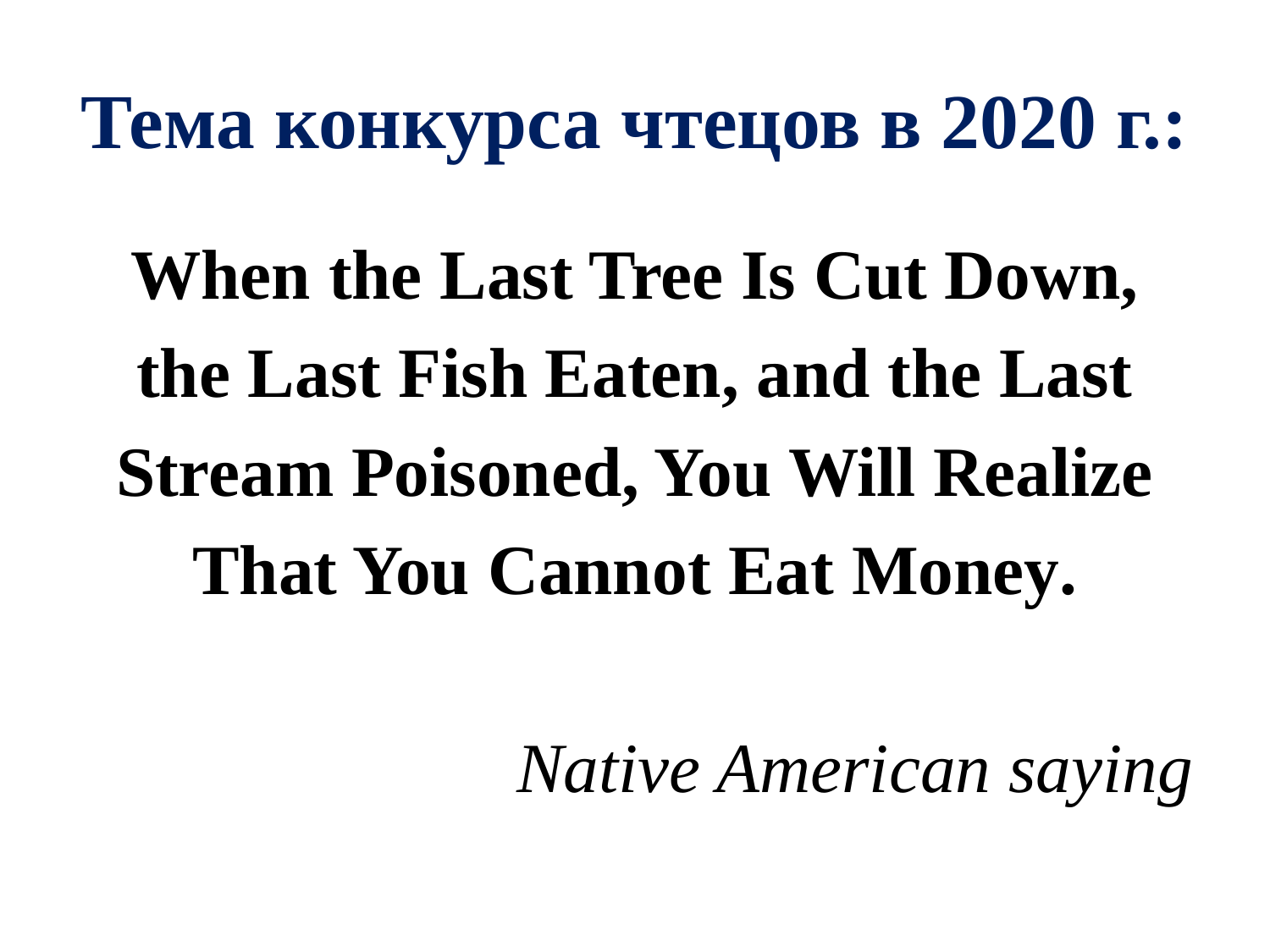

# Тема конкурса чтецов в 2020 г.:
When the Last Tree Is Cut Down,
the Last Fish Eaten, and the Last
Stream Poisoned, You Will Realize
That You Cannot Eat Money.

Native American saying